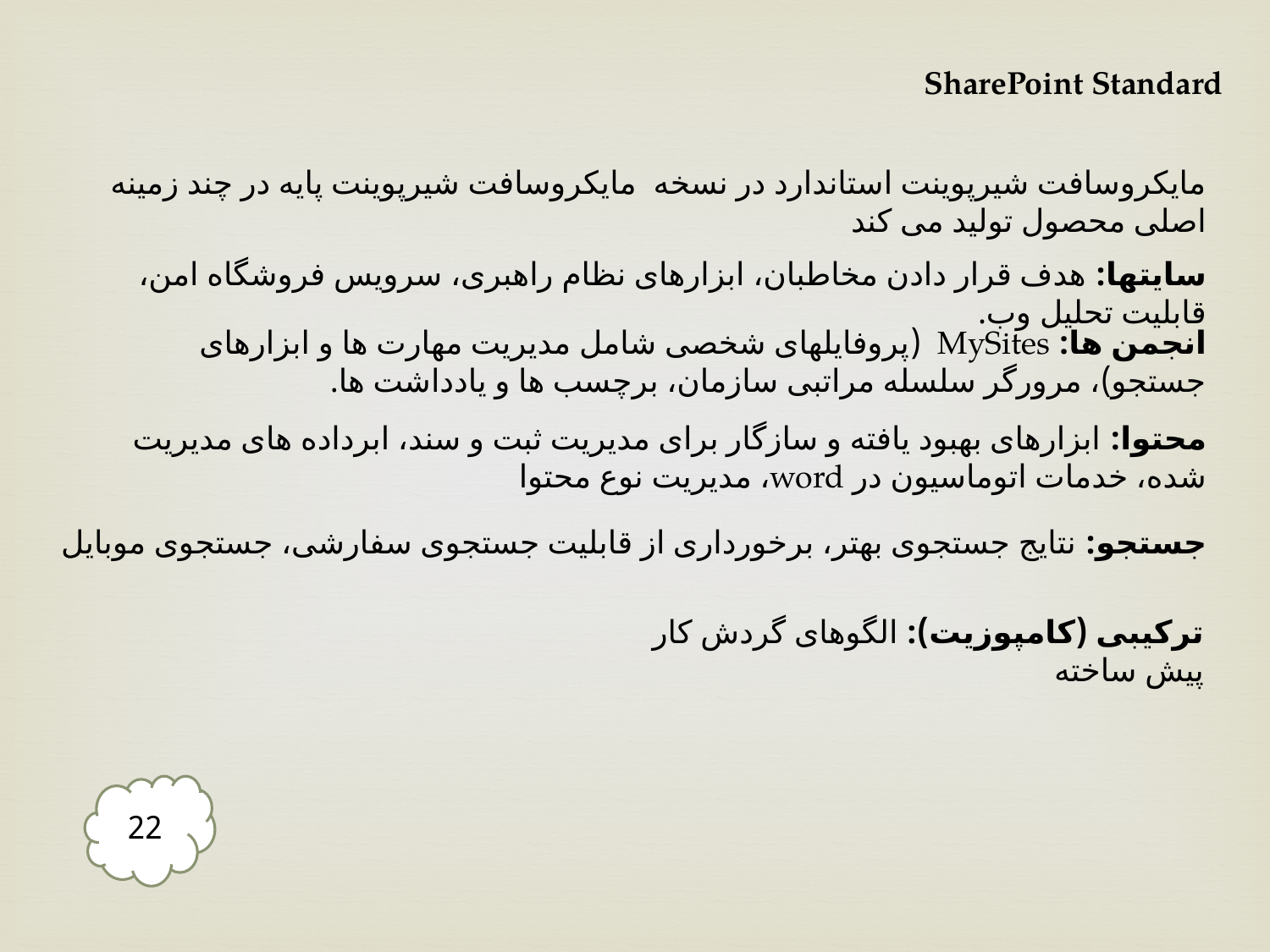

SharePoint Standard
مایکروسافت شیرپوینت استاندارد در نسخه  مایکروسافت شیرپوینت پایه در چند زمینه اصلی محصول تولید می ­کند
سایت­ها: هدف قرار دادن مخاطبان، ابزارهای نظام راهبری، سرویس فروشگاه امن، قابلیت تحلیل وب.
انجمن ­ها: MySites  (پروفایل­های شخصی شامل مدیریت مهارت­ ها و ابزارهای جستجو)، مرورگر سلسله مراتبی سازمان، برچسب­ ها و یادداشت­ ها.
محتوا: ابزارهای بهبود یافته و سازگار برای مدیریت ثبت و سند، ابرداده ­های مدیریت شده، خدمات اتوماسیون در word، مدیریت نوع محتوا
جستجو: نتایج جستجوی بهتر، برخورداری از قابلیت جستجوی سفارشی، جستجوی موبایل
ترکیبی (کامپوزیت): الگوهای گردش کار پیش ساخته